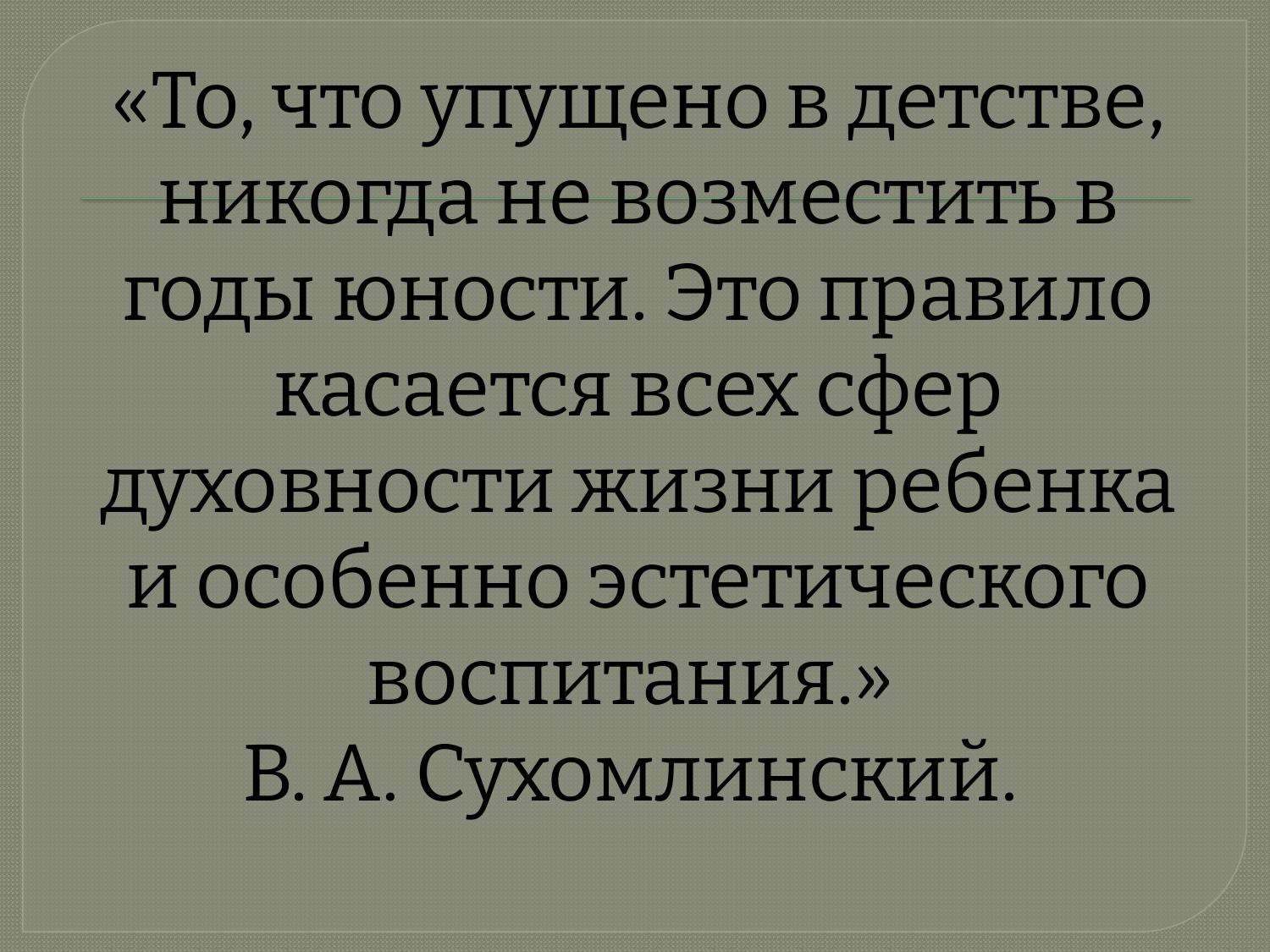

# «То, что упущено в детстве, никогда не возместить в годы юности. Это правило касается всех сфер духовности жизни ребенка и особенно эстетического воспитания.» В. А. Сухомлинский.